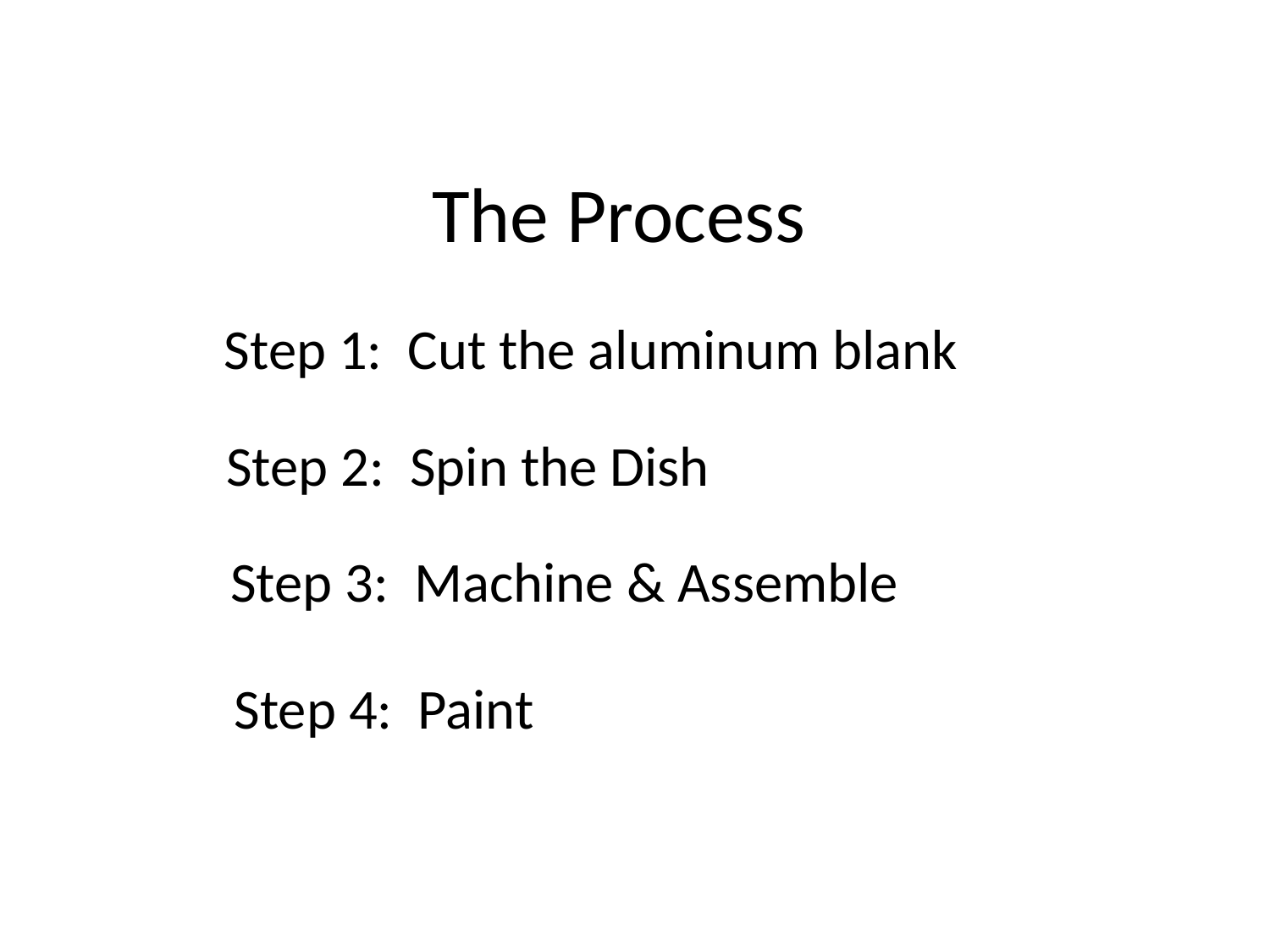

# The Process
Step 1:  Cut the aluminum blank
Step 2:  Spin the Dish
Step 3:  Machine & Assemble
Step 4:  Paint